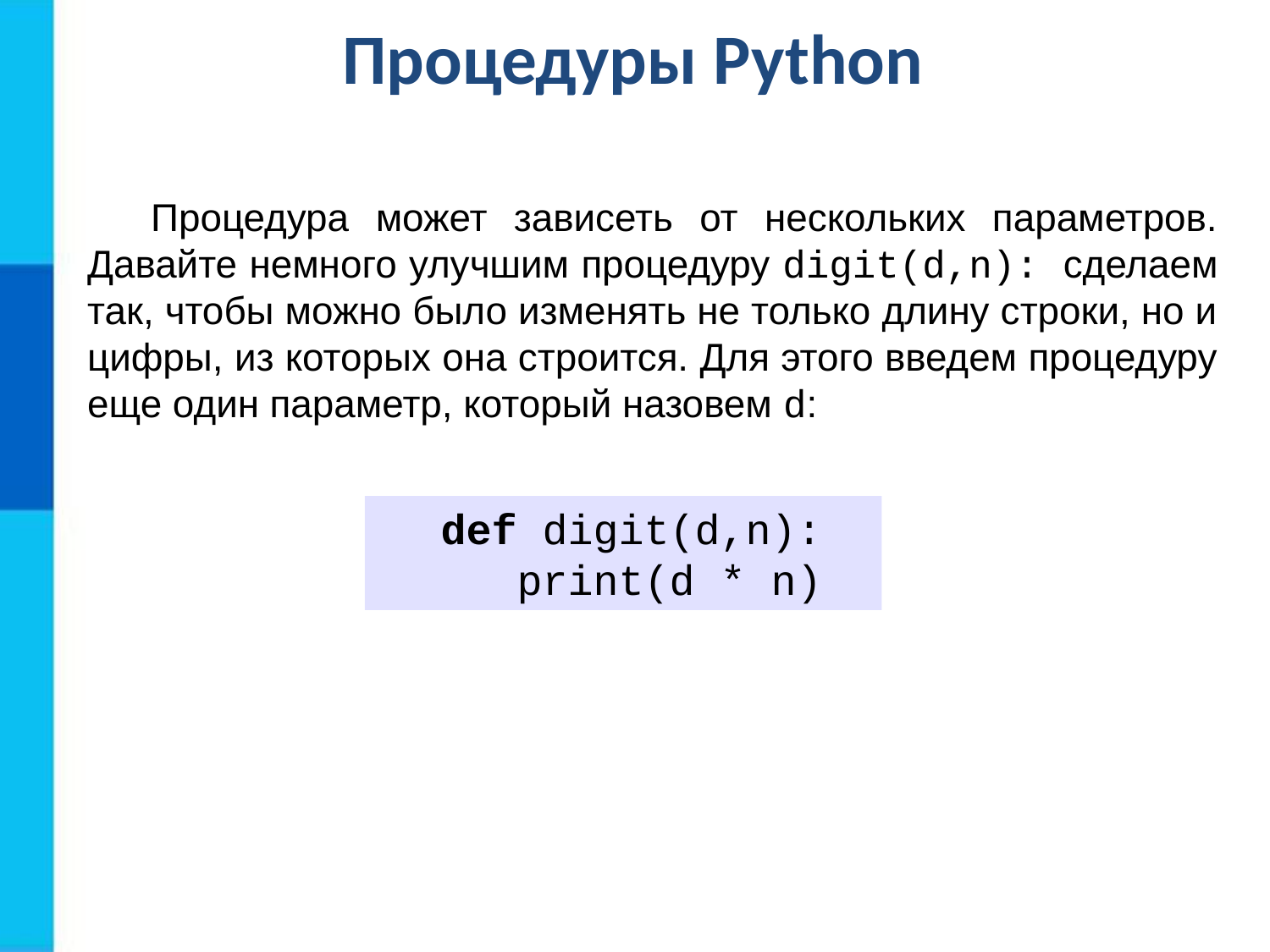

Процедуры Python
Процедура может зависеть от нескольких параметров. Давайте немного улучшим процедуру digit(d,n): сделаем так, чтобы можно было изменять не только длину строки, но и цифры, из которых она строится. Для этого введем процедуру еще один параметр, который назовем d:
def digit(d,n):
   print(d * n)